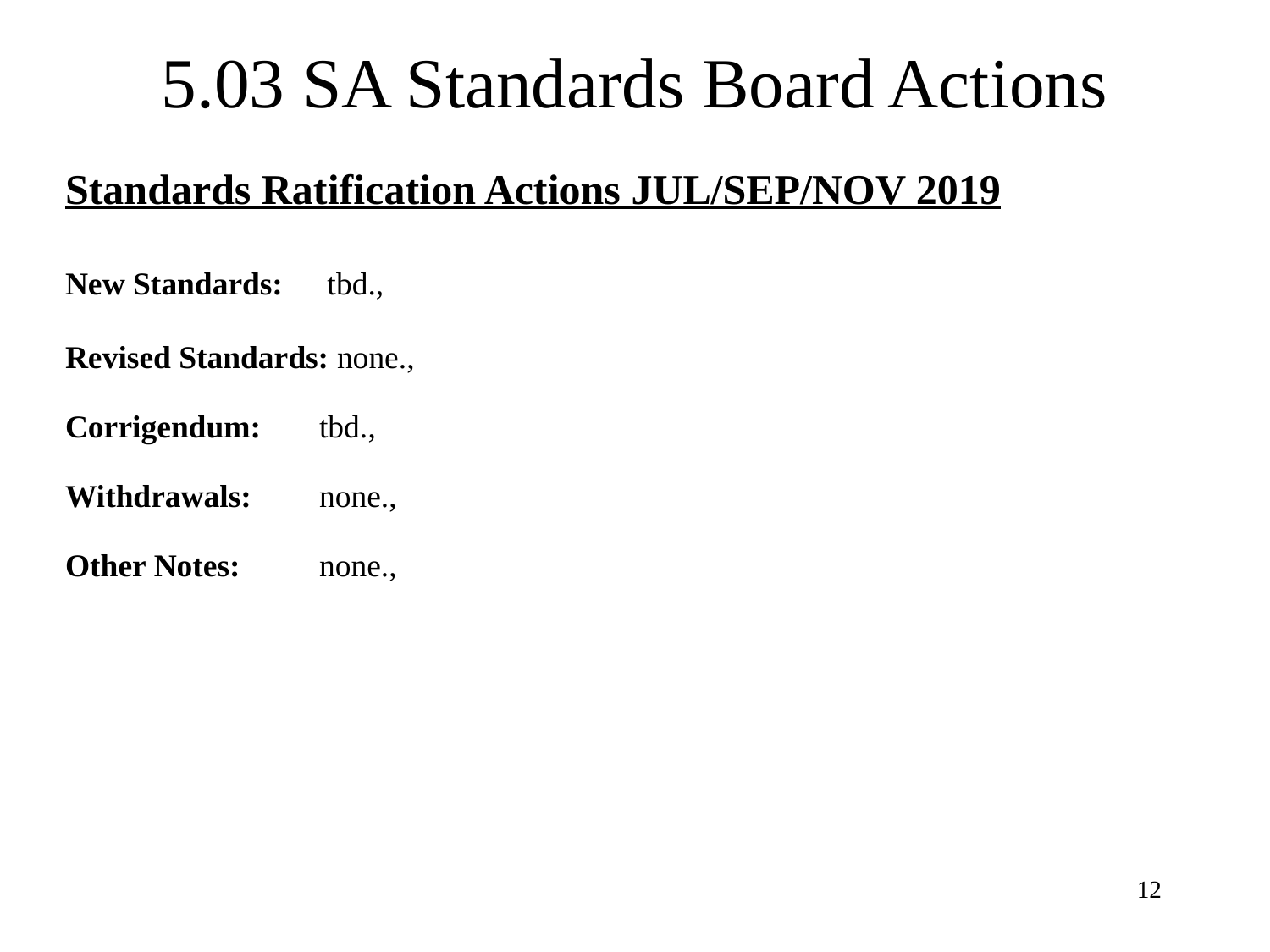

# 5.03 SA Standards Board Actions
Standards Ratification Actions JUL/SEP/NOV 2019

New Standards: 	 tbd.,

Revised Standards: none.,

Corrigendum: 	tbd.,

Withdrawals:  	none.,

Other Notes: 	none.,

12